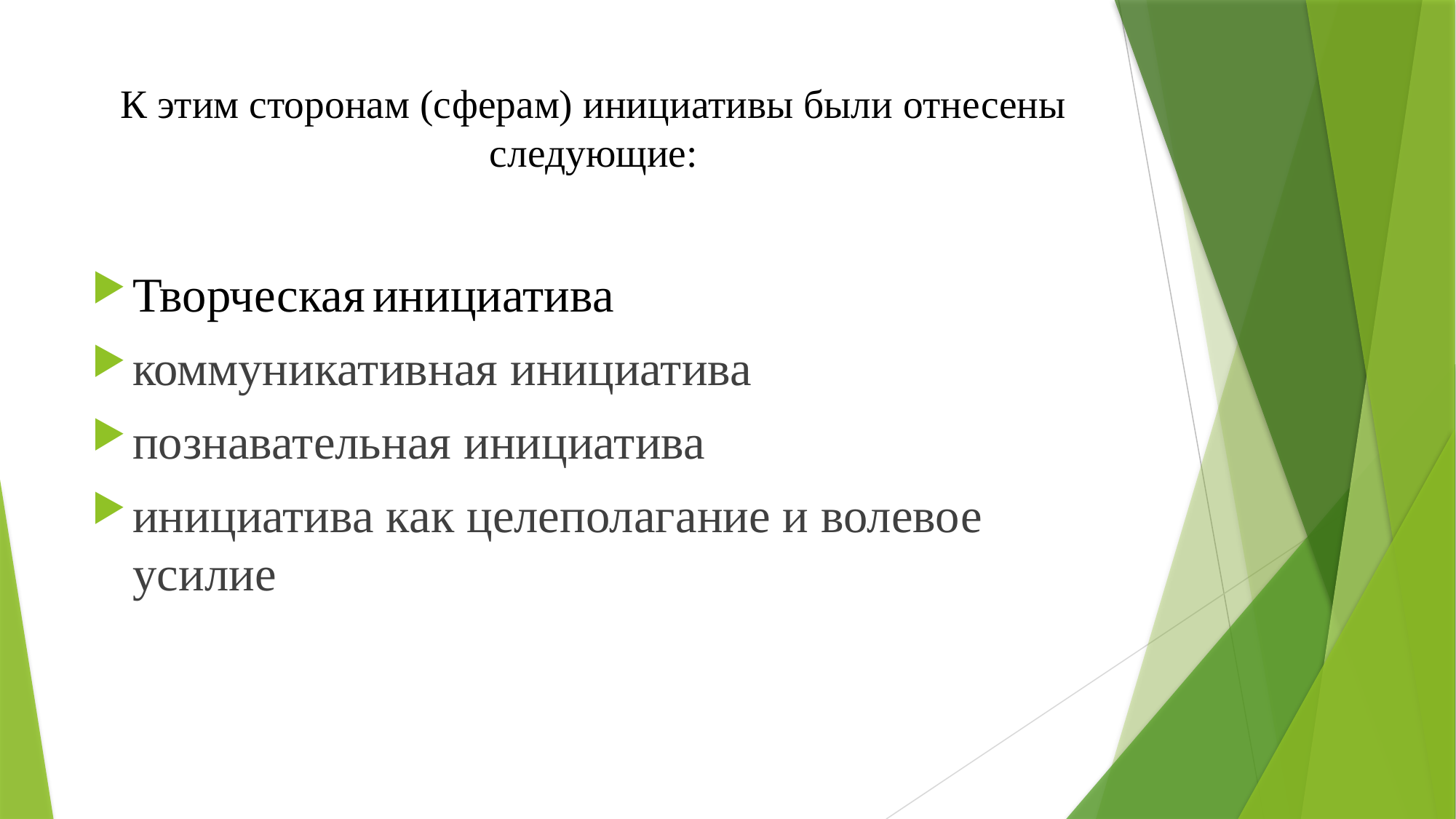

# К этим сторонам (сферам) инициативы были отнесены следующие:
Творческая инициатива
коммуникативная инициатива
познавательная инициатива
инициатива как целеполагание и волевое усилие